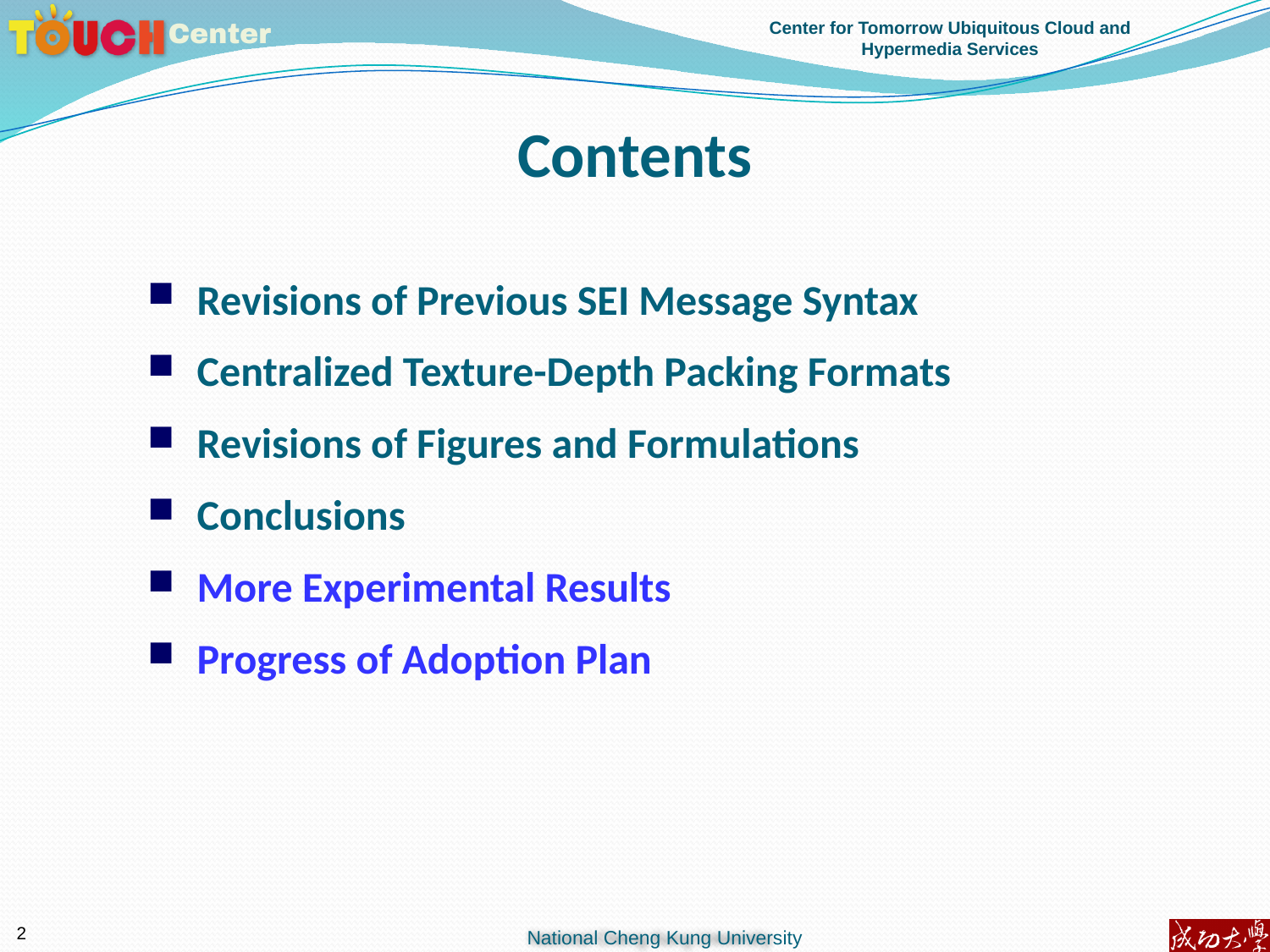

Contents
Revisions of Previous SEI Message Syntax
Centralized Texture-Depth Packing Formats
Revisions of Figures and Formulations
Conclusions
More Experimental Results
Progress of Adoption Plan